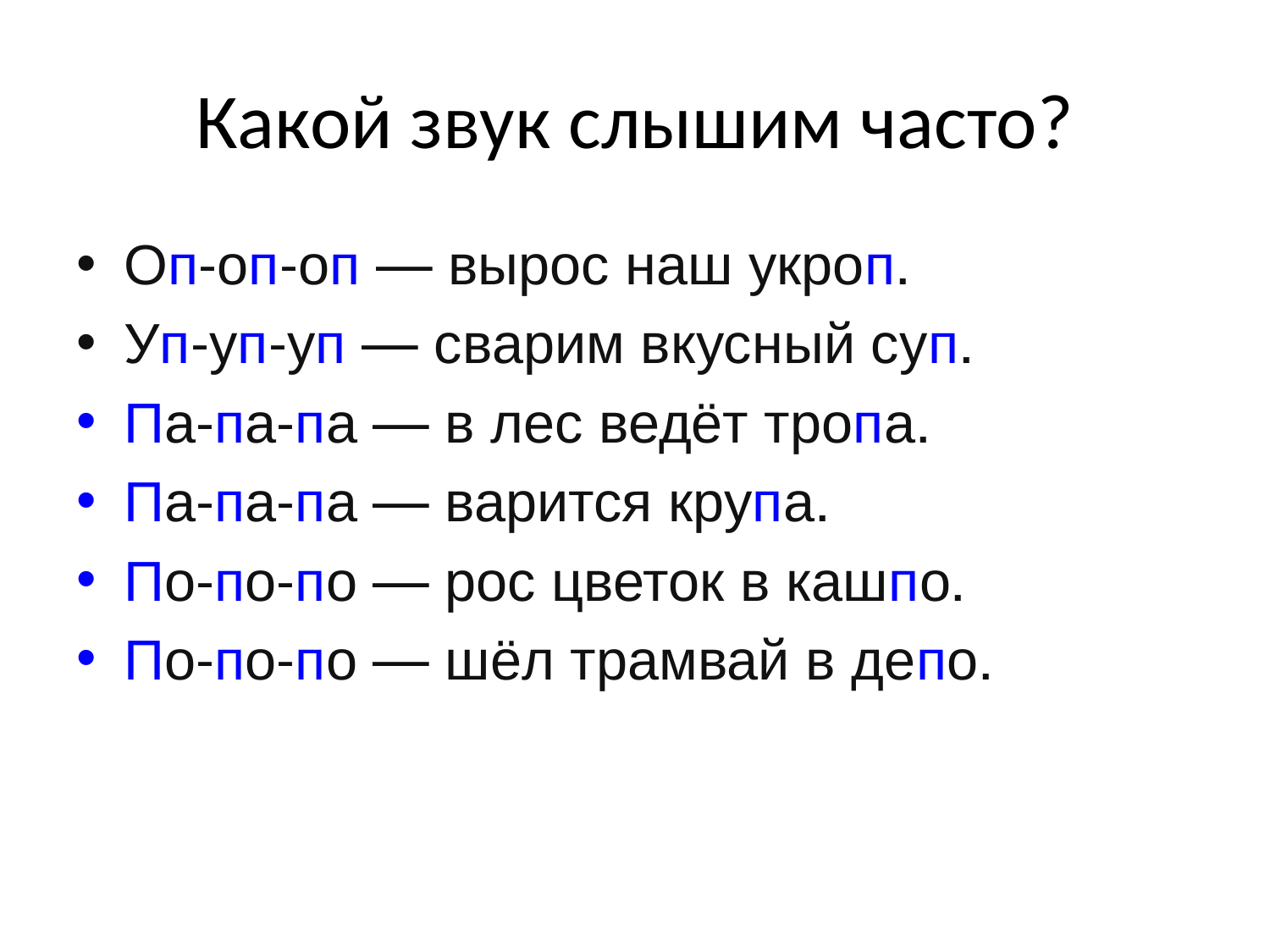

# Какой звук слышим часто?
Оп-оп-оп — вырос наш укроп.
Уп-уп-уп — сварим вкусный суп.
Па-па-па — в лес ведёт тропа.
Па-па-па — варится крупа.
По-по-по — рос цветок в кашпо.
По-по-по — шёл трамвай в депо.